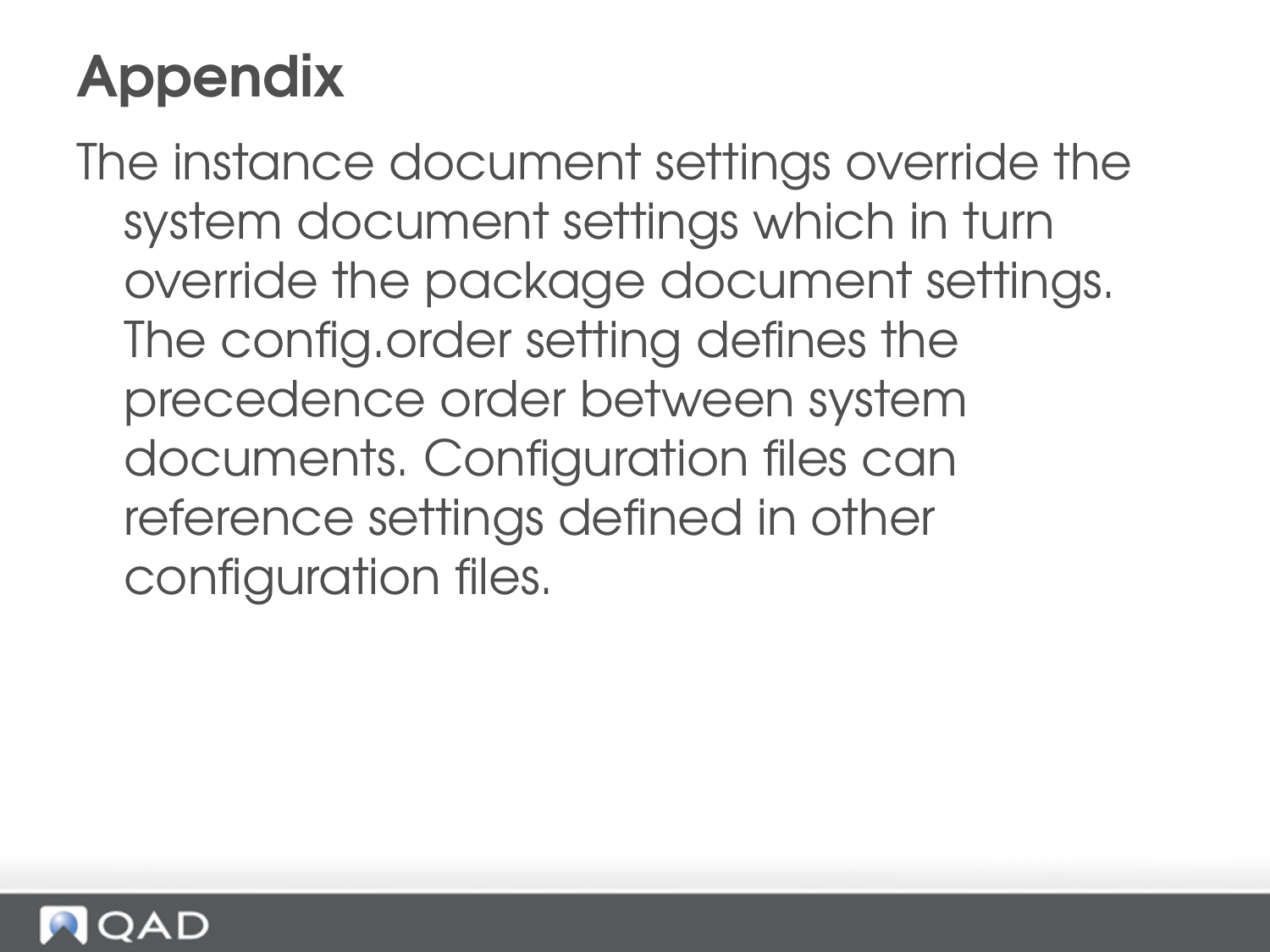

# Appendix
The instance document settings override the system document settings which in turn override the package document settings. The config.order setting defines the precedence order between system documents. Configuration files can reference settings defined in other configuration files.